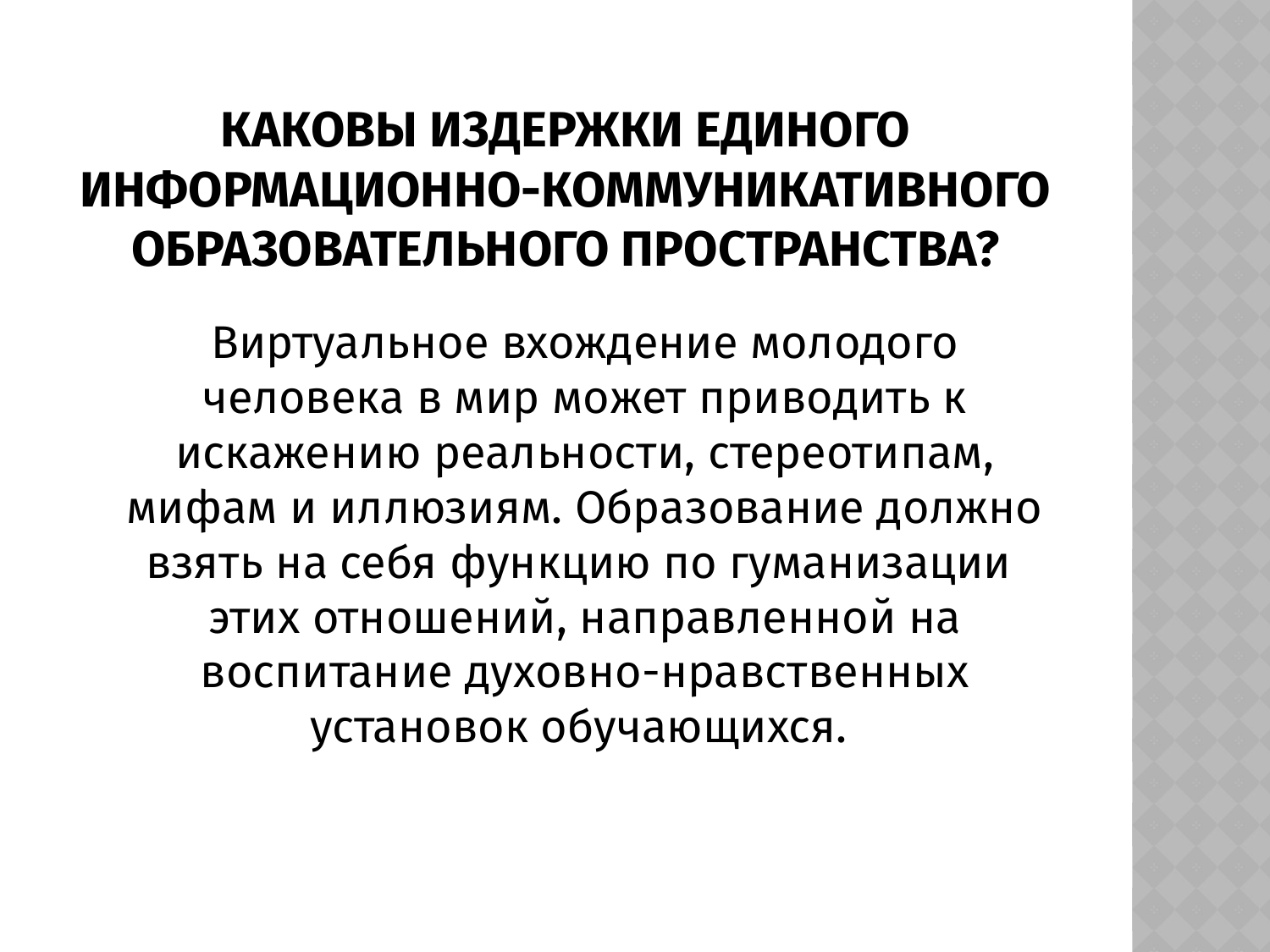

# Каковы издержки единого информационно-коммуникативного образовательного пространства?
	Виртуальное вхождение молодого человека в мир может приводить к искажению реальности, стереотипам, мифам и иллюзиям. Образование должно взять на себя функцию по гуманизации  этих отношений, направленной на воспитание духовно-нравственных установок обучающихся.
24